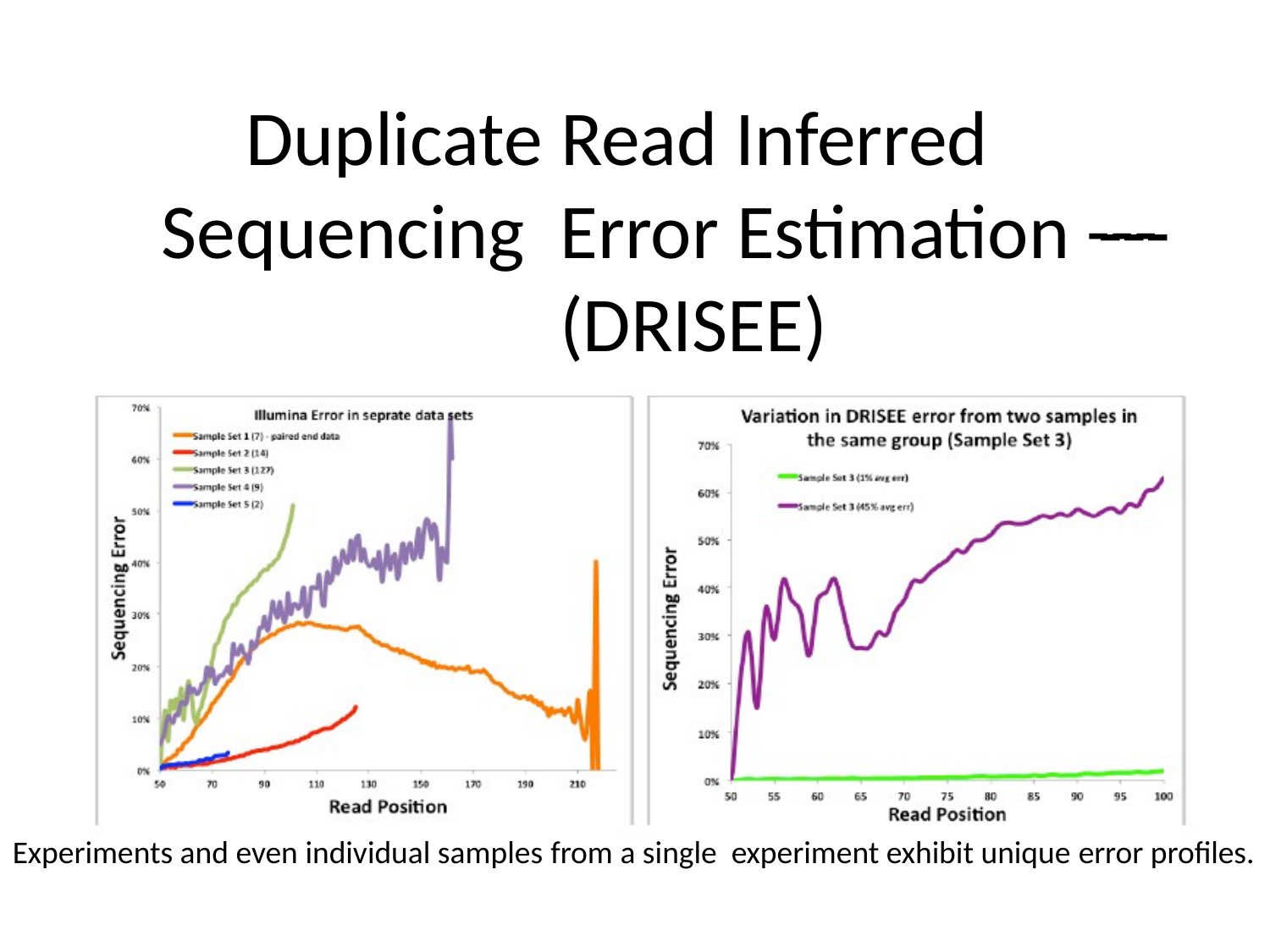

# Duplicate Read Inferred Sequencing  Error Estimation -­‐-­‐-­‐          (DRISEE)

Experiments and even individual samples from a single  experiment exhibit unique error proﬁles.